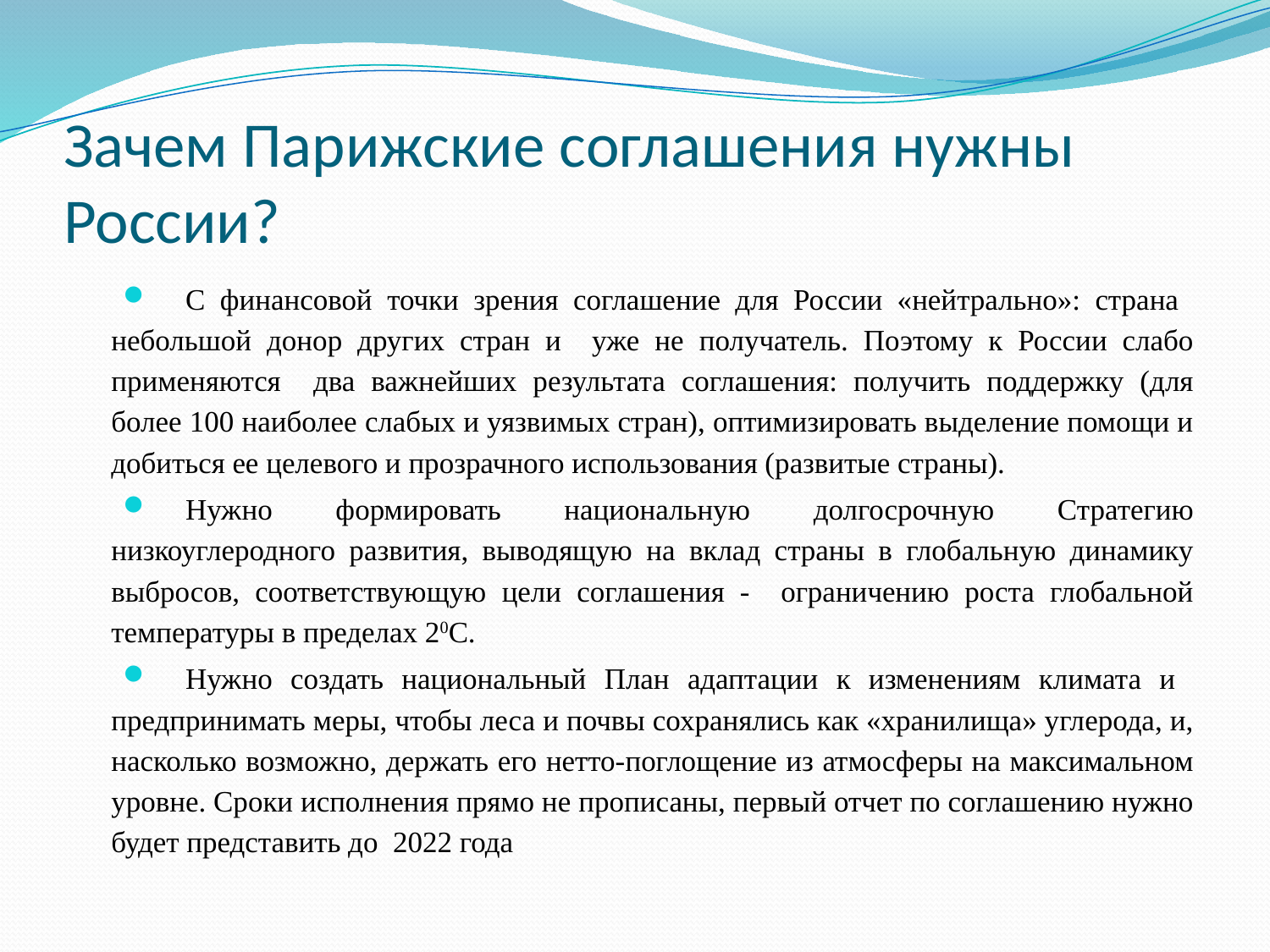

# Зачем Парижские соглашения нужны России?
С финансовой точки зрения соглашение для России «нейтрально»: страна  небольшой донор других стран и  уже не получатель. Поэтому к России слабо применяются  два важнейших результата соглашения: получить поддержку (для более 100 наиболее слабых и уязвимых стран), оптимизировать выделение помощи и добиться ее целевого и прозрачного использования (развитые страны).
Нужно формировать национальную долгосрочную Стратегию низкоуглеродного развития, выводящую на вклад страны в глобальную динамику выбросов, соответствующую цели соглашения -  ограничению роста глобальной температуры в пределах 20С.
Нужно создать национальный План адаптации к изменениям климата и  предпринимать меры, чтобы леса и почвы сохранялись как «хранилища» углерода, и, насколько возможно, держать его нетто-поглощение из атмосферы на максимальном уровне. Сроки исполнения прямо не прописаны, первый отчет по соглашению нужно будет представить до  2022 года